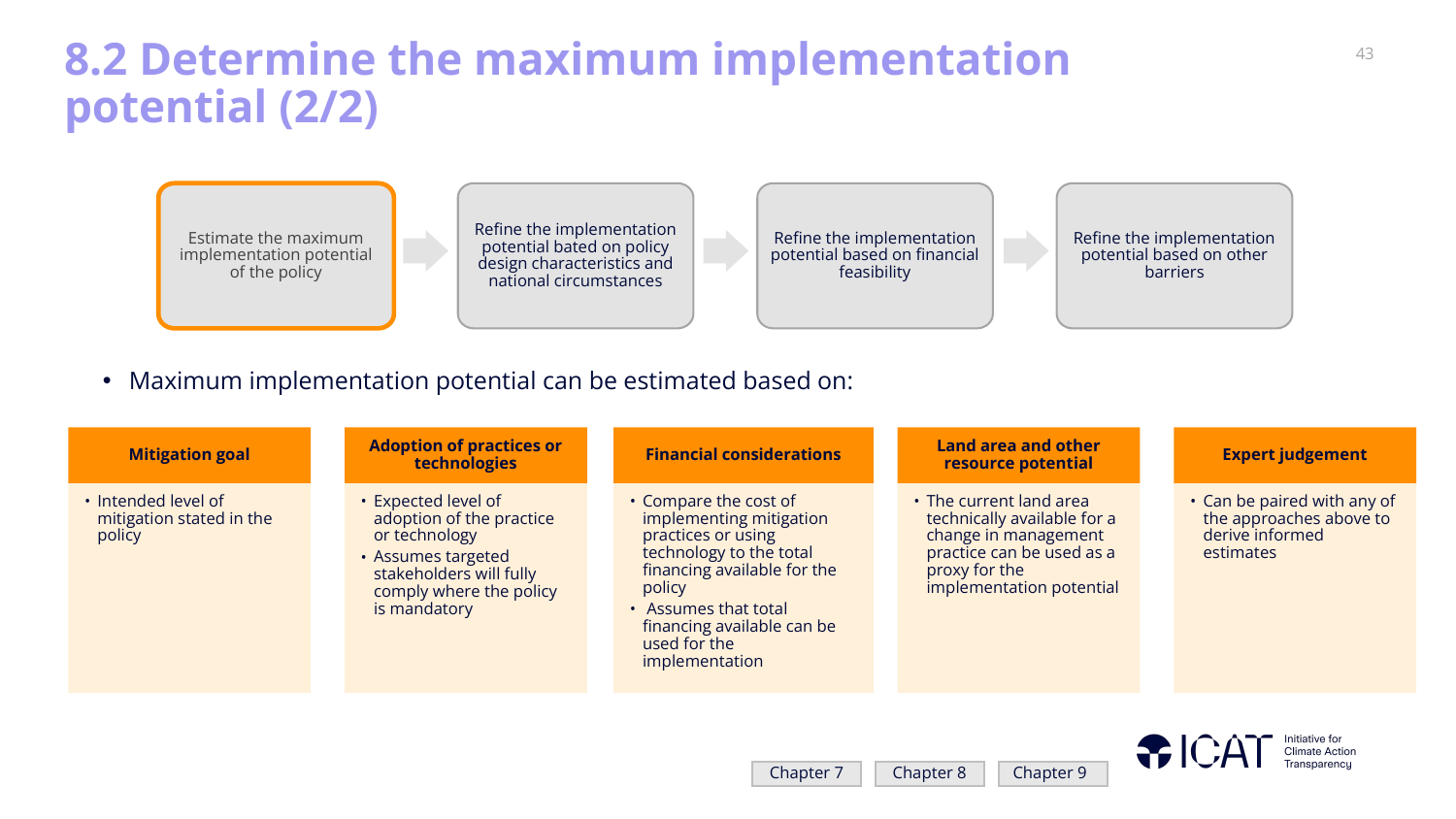

8.2 Determine the maximum implementation
potential (2/2)

Estimate the maximum implementation potential of the policy
Refine the implementation potential bated on policy design characteristics and national circumstances
Refine the implementation potential based on financial feasibility
Refine the implementation potential based on other barriers

Maximum implementation potential can be estimated based on:
Mitigation goal
Adoption of practices or technologies
Financial considerations
Land area and other resource potential
Expert judgement
Intended level of mitigation stated in the policy
Expected level of adoption of the practice or technology
Assumes targeted stakeholders will fully comply where the policy is mandatory
Compare the cost of implementing mitigation practices or using technology to the total financing available for the policy
 Assumes that total financing available can be used for the implementation
The current land area technically available for a change in management practice can be used as a proxy for the implementation potential
Can be paired with any of the approaches above to derive informed estimates
Chapter 7

Chapter 8

Chapter 9